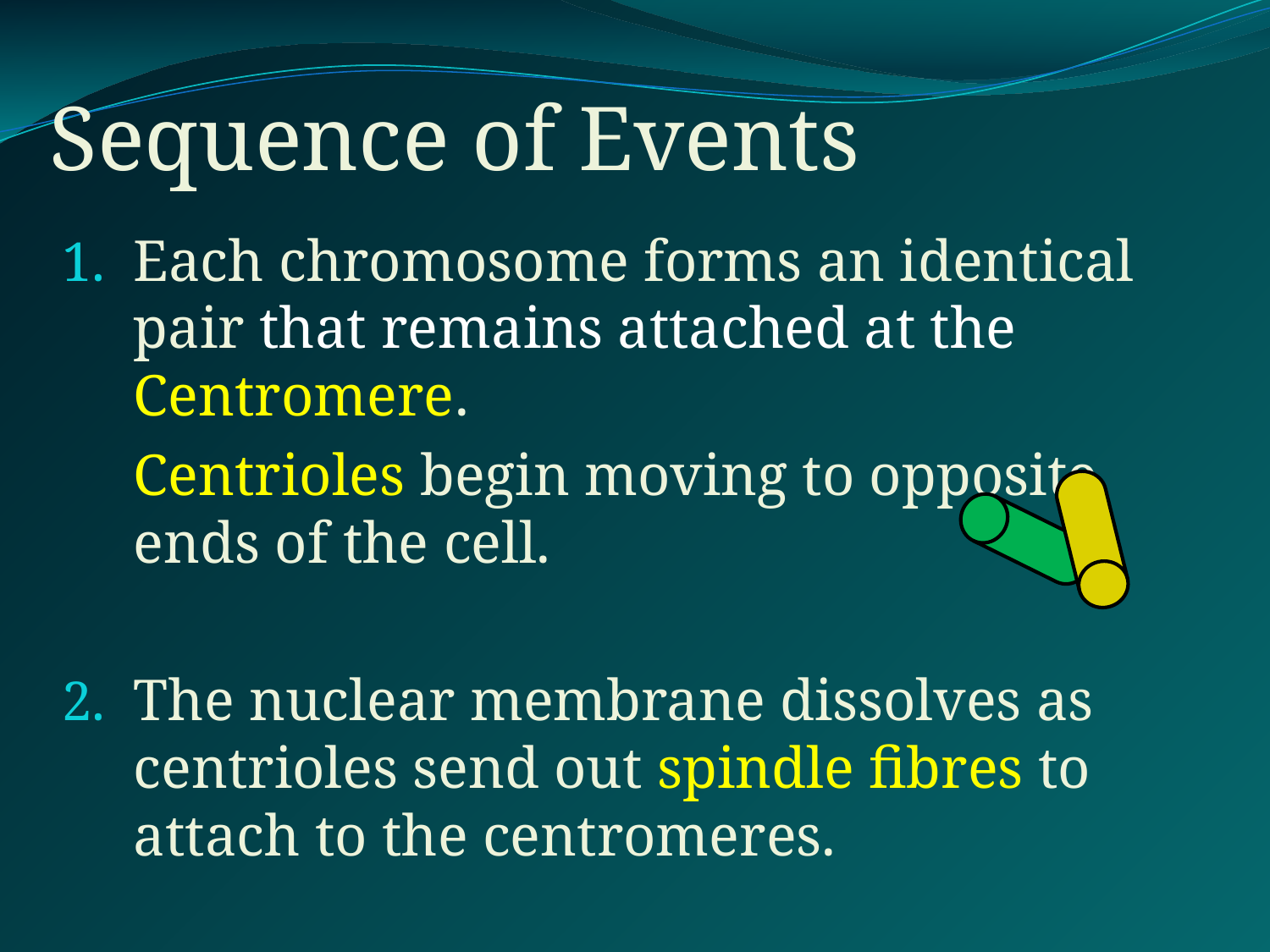

# Sequence of Events
Each chromosome forms an identical pair that remains attached at the Centromere.
	Centrioles begin moving to opposite ends of the cell.

The nuclear membrane dissolves as centrioles send out spindle fibres to attach to the centromeres.